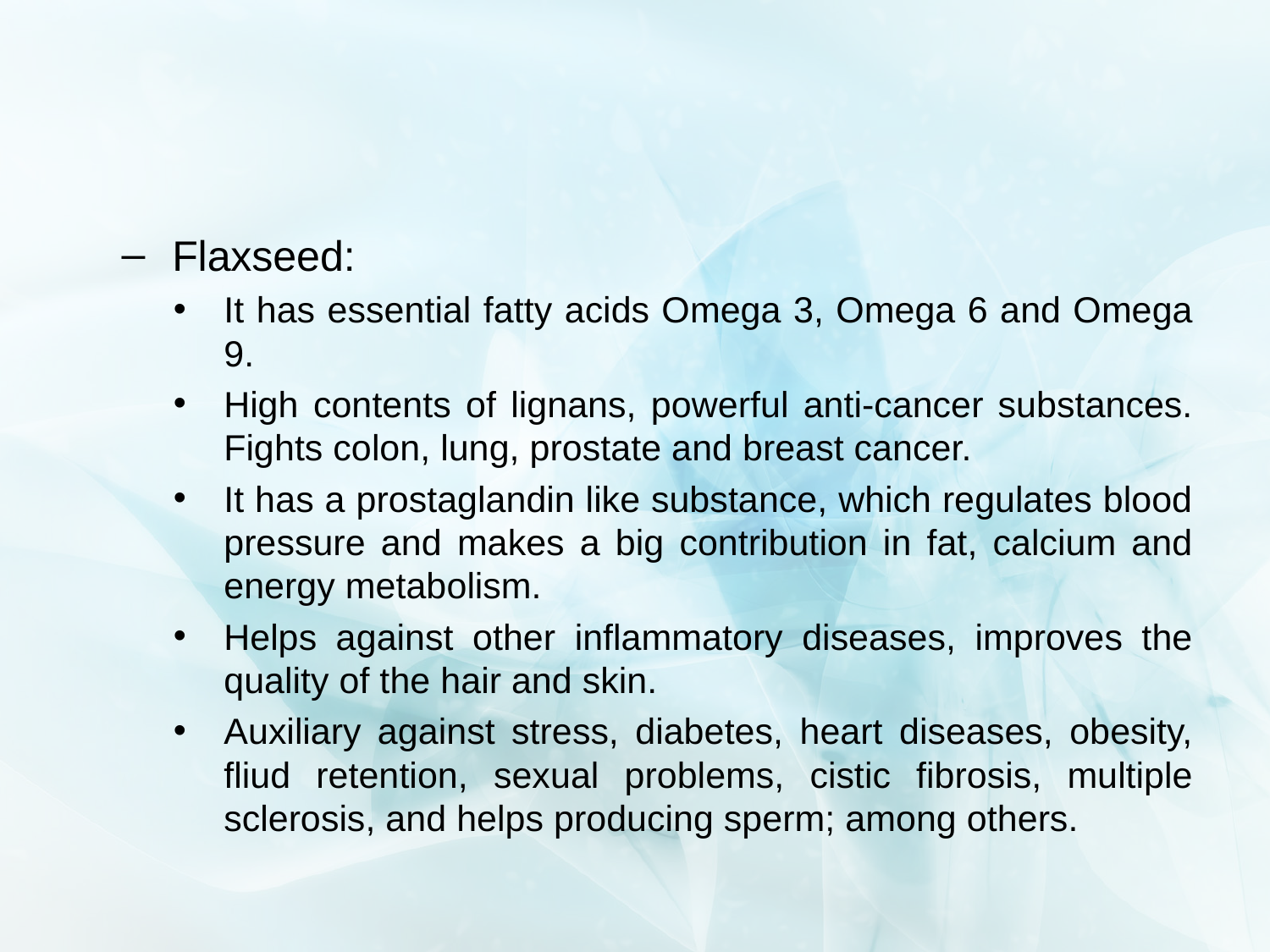

#
Flaxseed:
It has essential fatty acids Omega 3, Omega 6 and Omega 9.
High contents of lignans, powerful anti-cancer substances. Fights colon, lung, prostate and breast cancer.
It has a prostaglandin like substance, which regulates blood pressure and makes a big contribution in fat, calcium and energy metabolism.
Helps against other inflammatory diseases, improves the quality of the hair and skin.
Auxiliary against stress, diabetes, heart diseases, obesity, fliud retention, sexual problems, cistic fibrosis, multiple sclerosis, and helps producing sperm; among others.